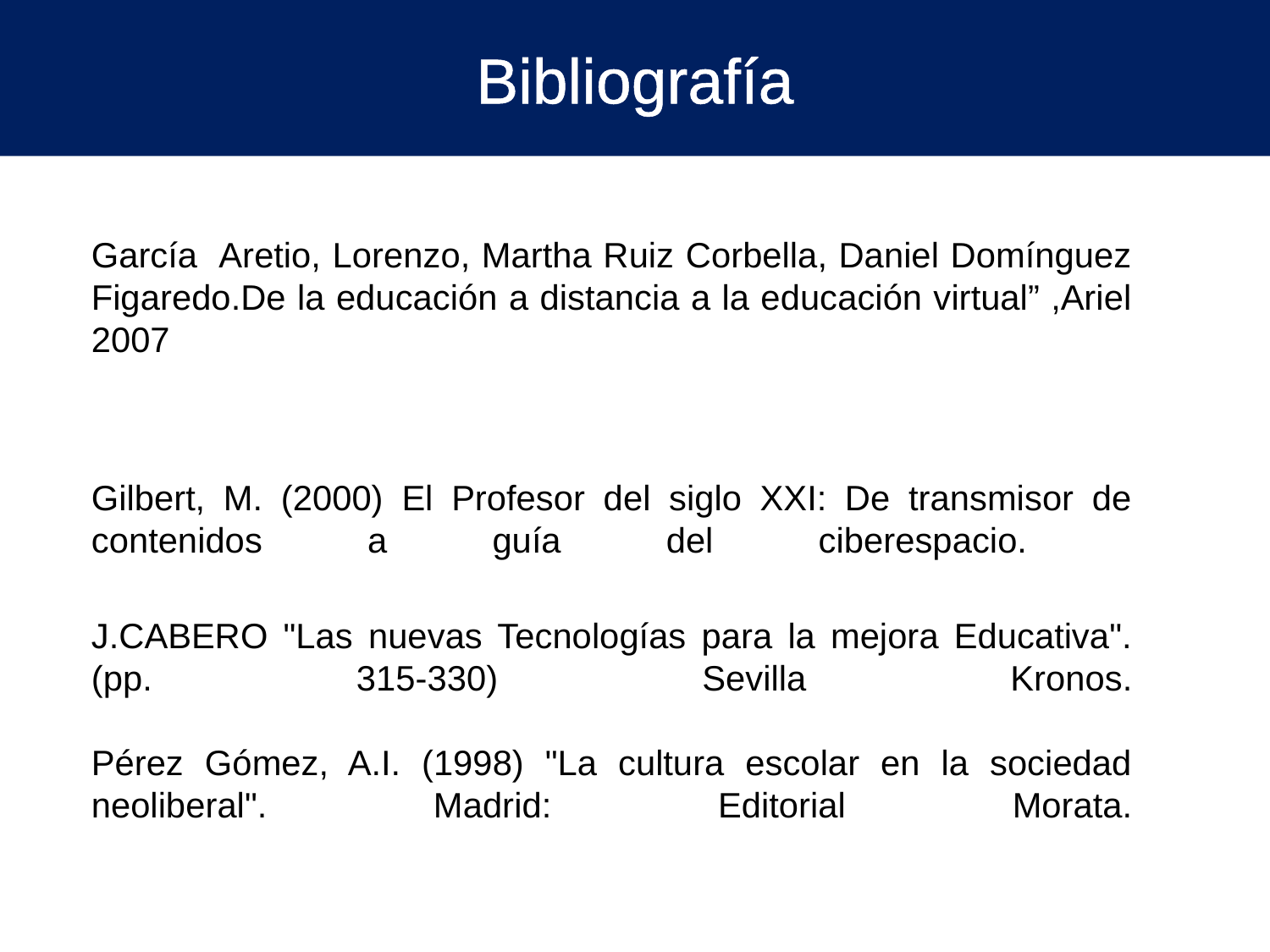

# Bibliografía
García  Aretio, Lorenzo, Martha Ruiz Corbella, Daniel Domínguez Figaredo.De la educación a distancia a la educación virtual” ,Ariel 2007

Gilbert, M. (2000) El Profesor del siglo XXI: De transmisor de contenidos a guía del ciberespacio.
J.CABERO "Las nuevas Tecnologías para la mejora Educativa".
(pp. 315-330) Sevilla Kronos.
 
Pérez Gómez, A.I. (1998) "La cultura escolar en la sociedad neoliberal". Madrid: Editorial Morata.